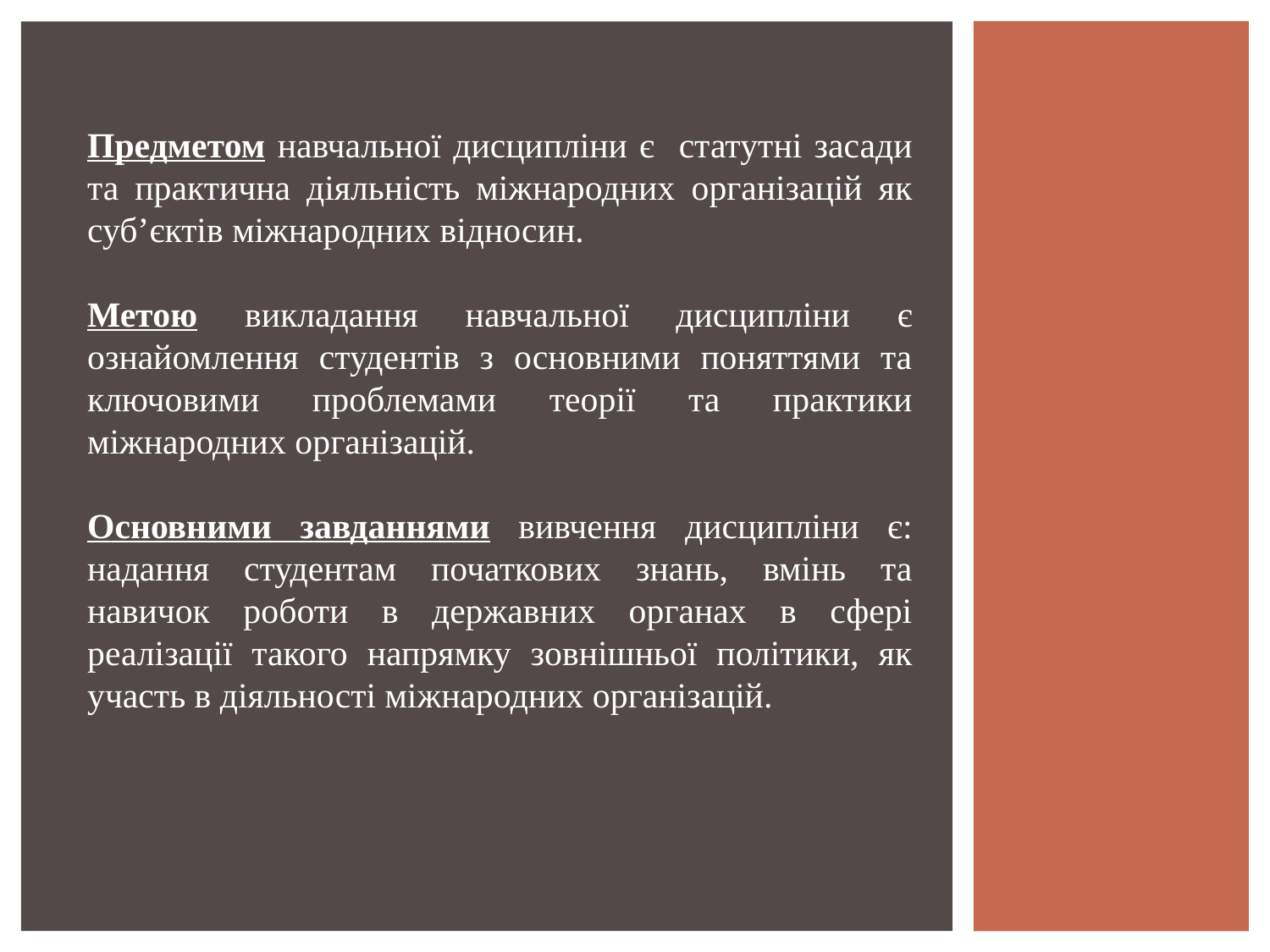

Предметом навчальної дисципліни є  статутні засади та практична діяльність міжнародних організацій як суб’єктів міжнародних відносин.
Метою викладання навчальної дисципліни є ознайомлення студентів з основними поняттями та ключовими проблемами теорії та практики міжнародних організацій.
Основними завданнями вивчення дисципліни є: надання студентам початкових знань, вмінь та навичок роботи в державних органах в сфері реалізації такого напрямку зовнішньої політики, як участь в діяльності міжнародних організацій.